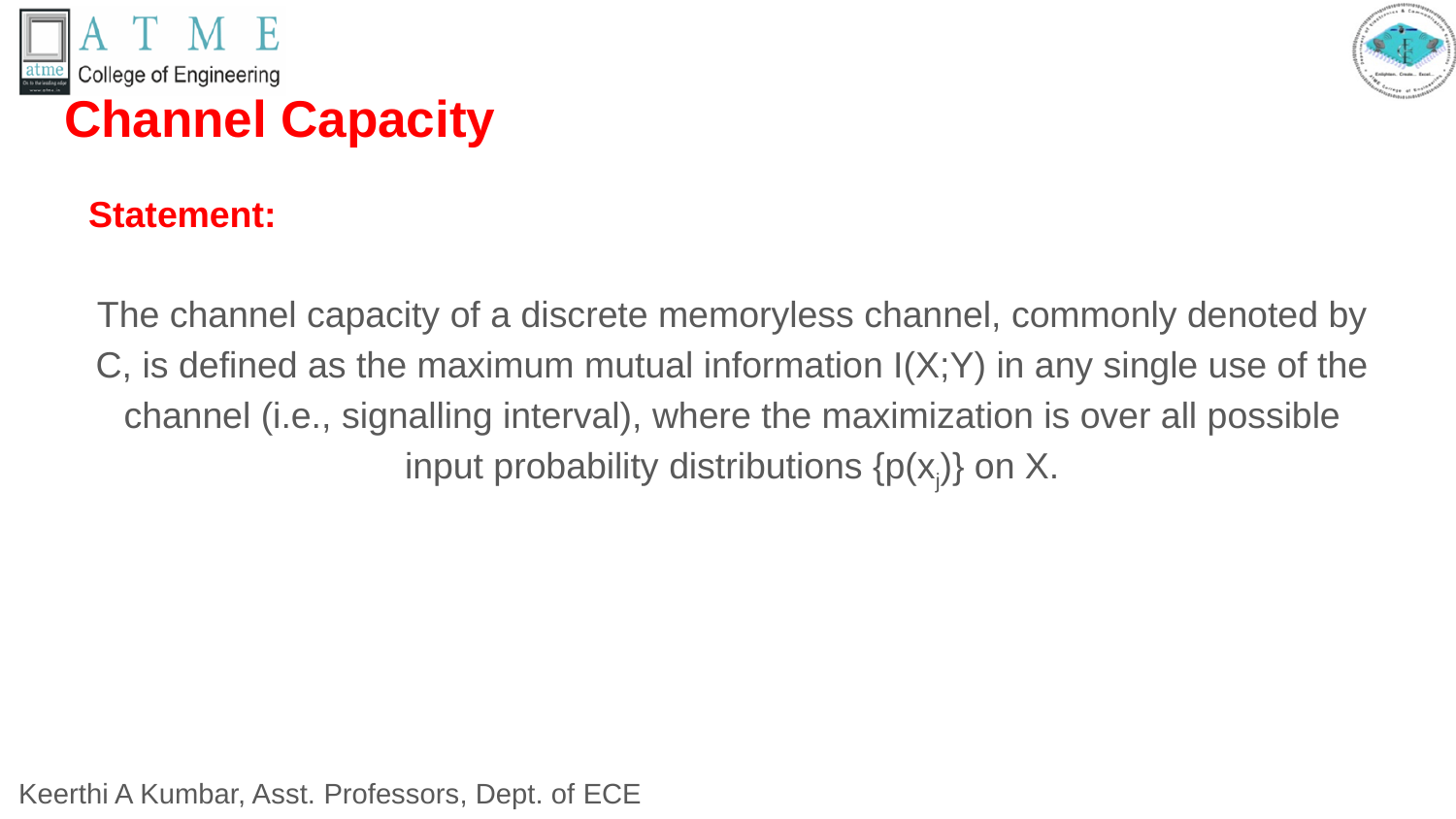

# Channel Capacity
Statement:

The channel capacity of a discrete memoryless channel, commonly denoted by
C, is defined as the maximum mutual information I(X;Y) in any single use of the
channel (i.e., signalling interval), where the maximization is over all possible
input probability distributions {p(xj)} on X.